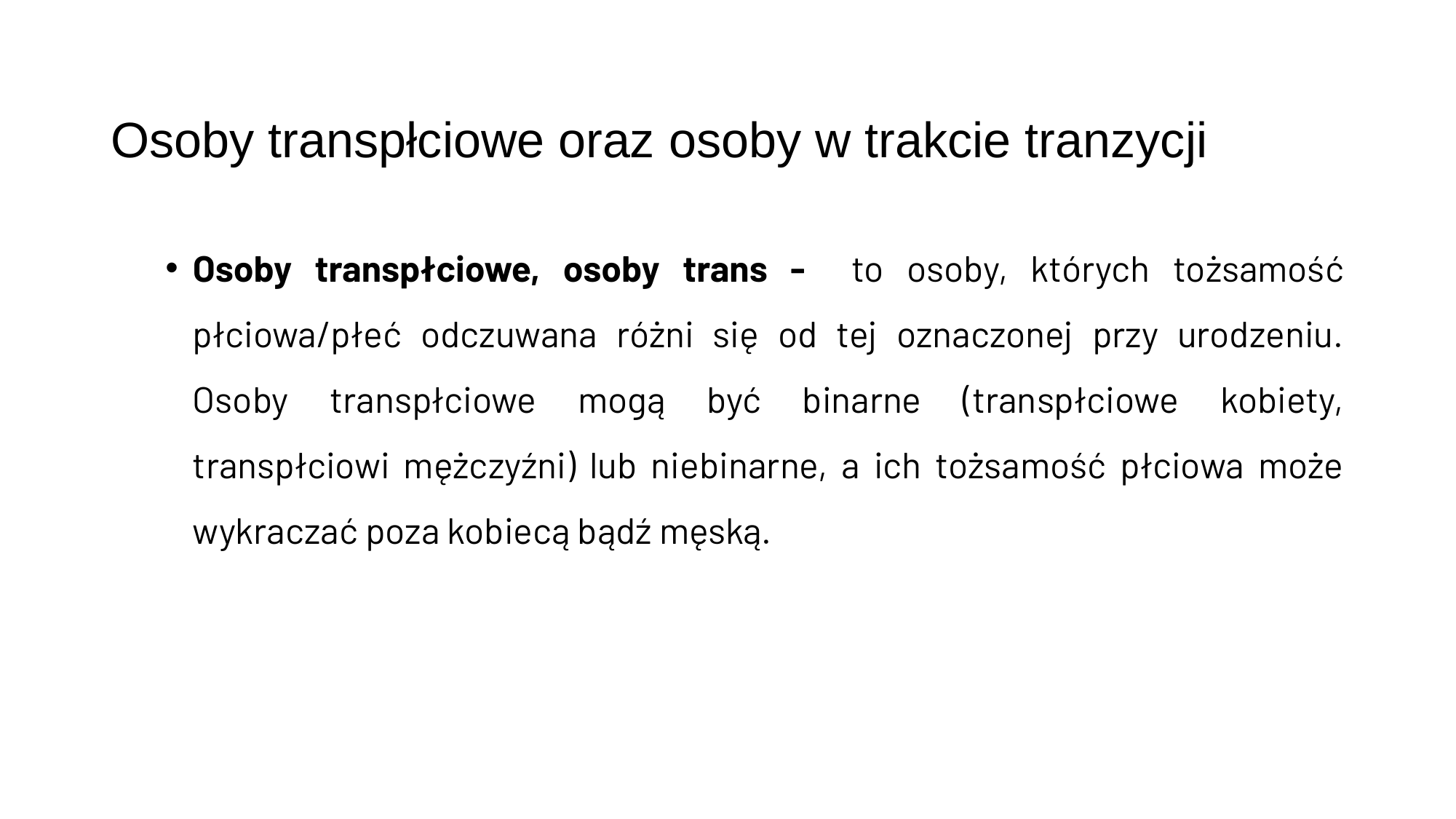

# Osoby transpłciowe oraz osoby w trakcie tranzycji
Osoby transpłciowe, osoby trans -  to osoby, których tożsamość płciowa/płeć odczuwana różni się od tej oznaczonej przy urodzeniu. Osoby transpłciowe mogą być binarne (transpłciowe kobiety, transpłciowi mężczyźni) lub niebinarne, a ich tożsamość płciowa może wykraczać poza kobiecą bądź męską.